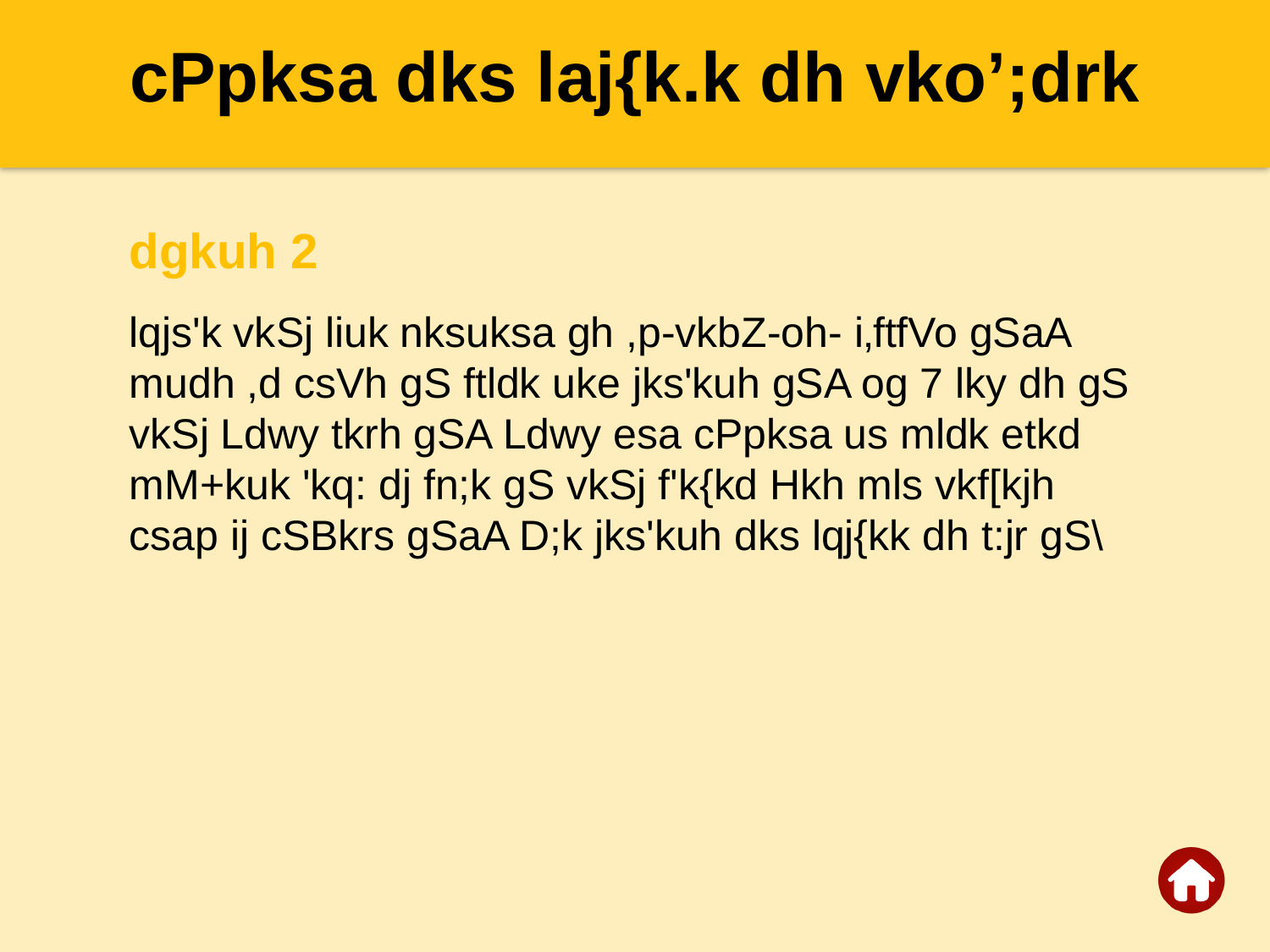

cPpksa dks laj{k.k dh vko’;drk
dgkuh 2
lqjs'k vkSj liuk nksuksa gh ,p-vkbZ-oh- i‚ftfVo gSaA mudh ,d csVh gS ftldk uke jks'kuh gSA og 7 lky dh gS vkSj Ldwy tkrh gSA Ldwy esa cPpksa us mldk etkd mM+kuk 'kq: dj fn;k gS vkSj f'k{kd Hkh mls vkf[kjh csap ij cSBkrs gSaA D;k jks'kuh dks lqj{kk dh t:jr gS\